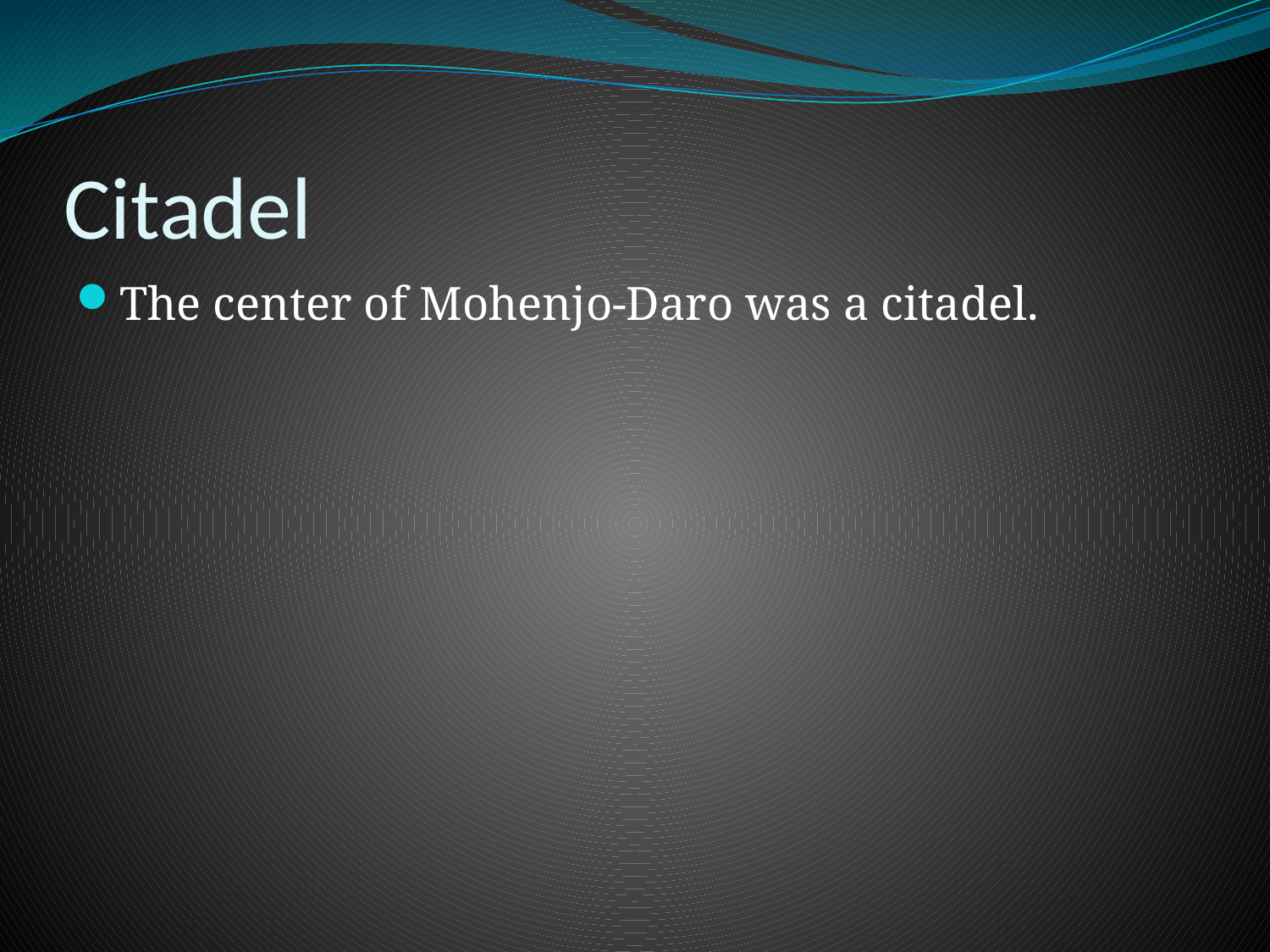

# Citadel
The center of Mohenjo-Daro was a citadel.